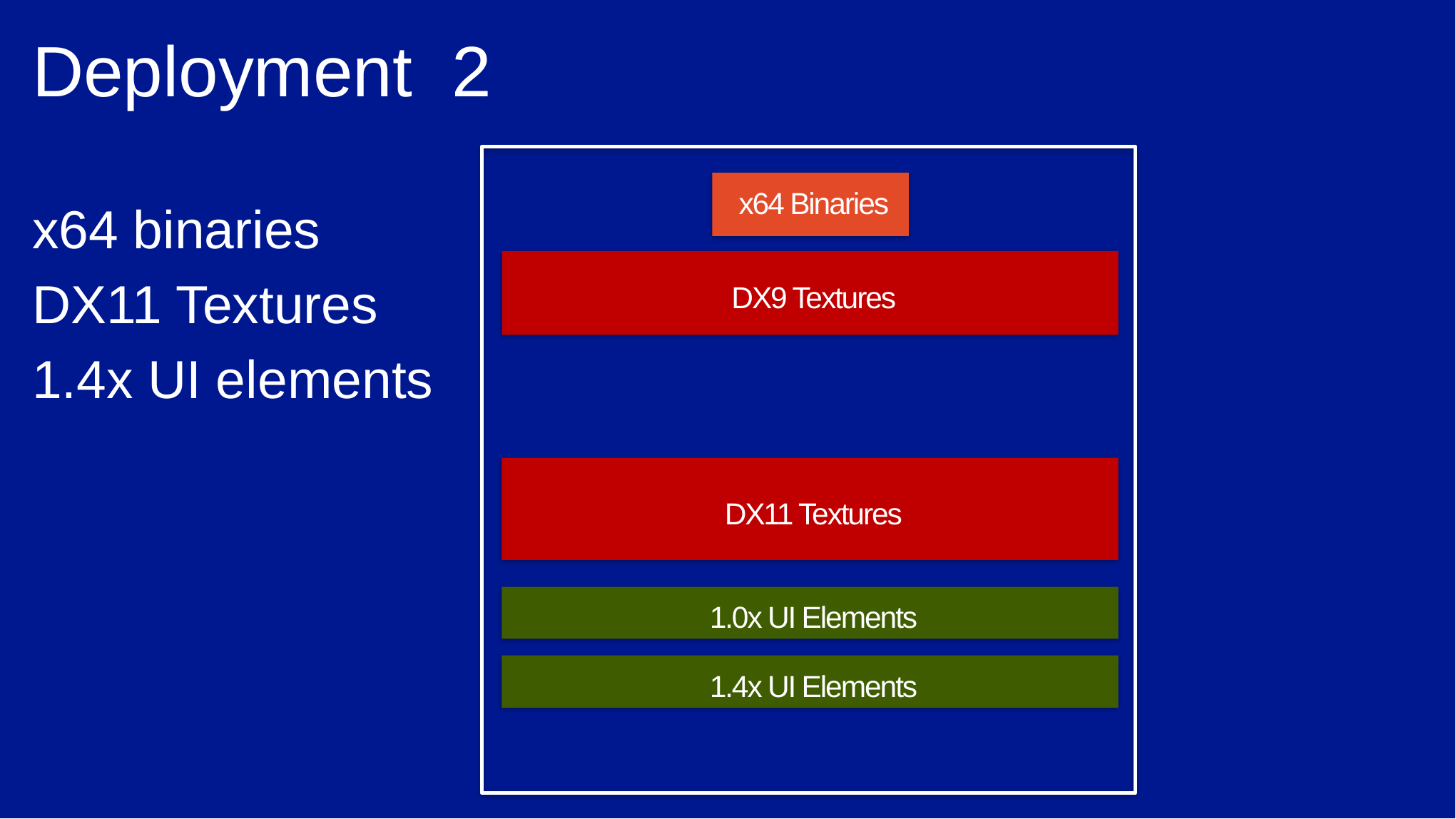

# Deployment  2

x64 Binaries

x64 binaries
DX11 Textures
1.4x UI elements
DX9 Textures
DX11 Textures
1.0x UI Elements
1.4x UI Elements